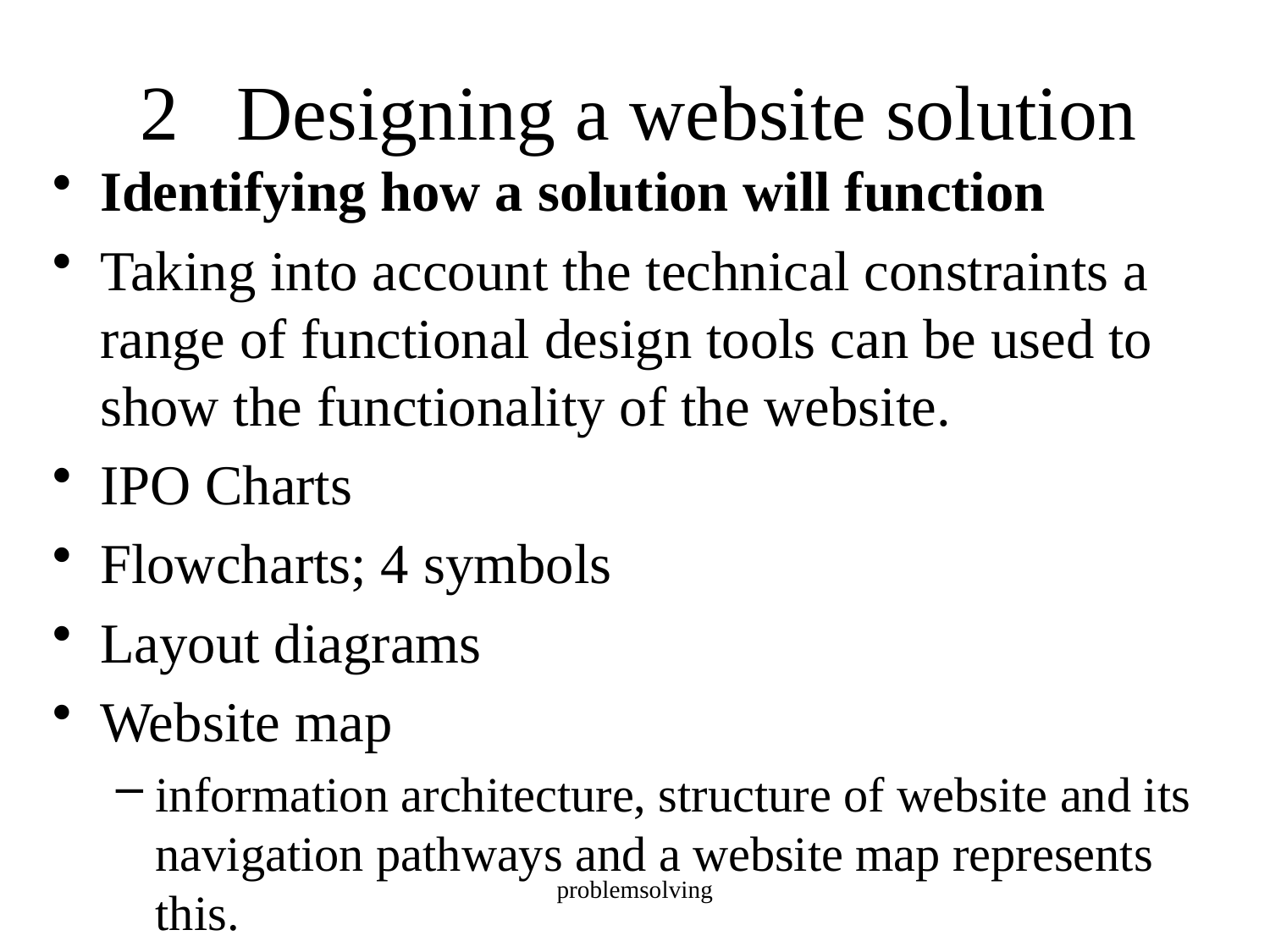

# 2   Designing a website solution
Identifying how a solution will function
Taking into account the technical constraints a range of functional design tools can be used to show the functionality of the website.
IPO Charts
Flowcharts; 4 symbols
Layout diagrams
Website map
information architecture, structure of website and its navigation pathways and a website map represents this.

problemsolving